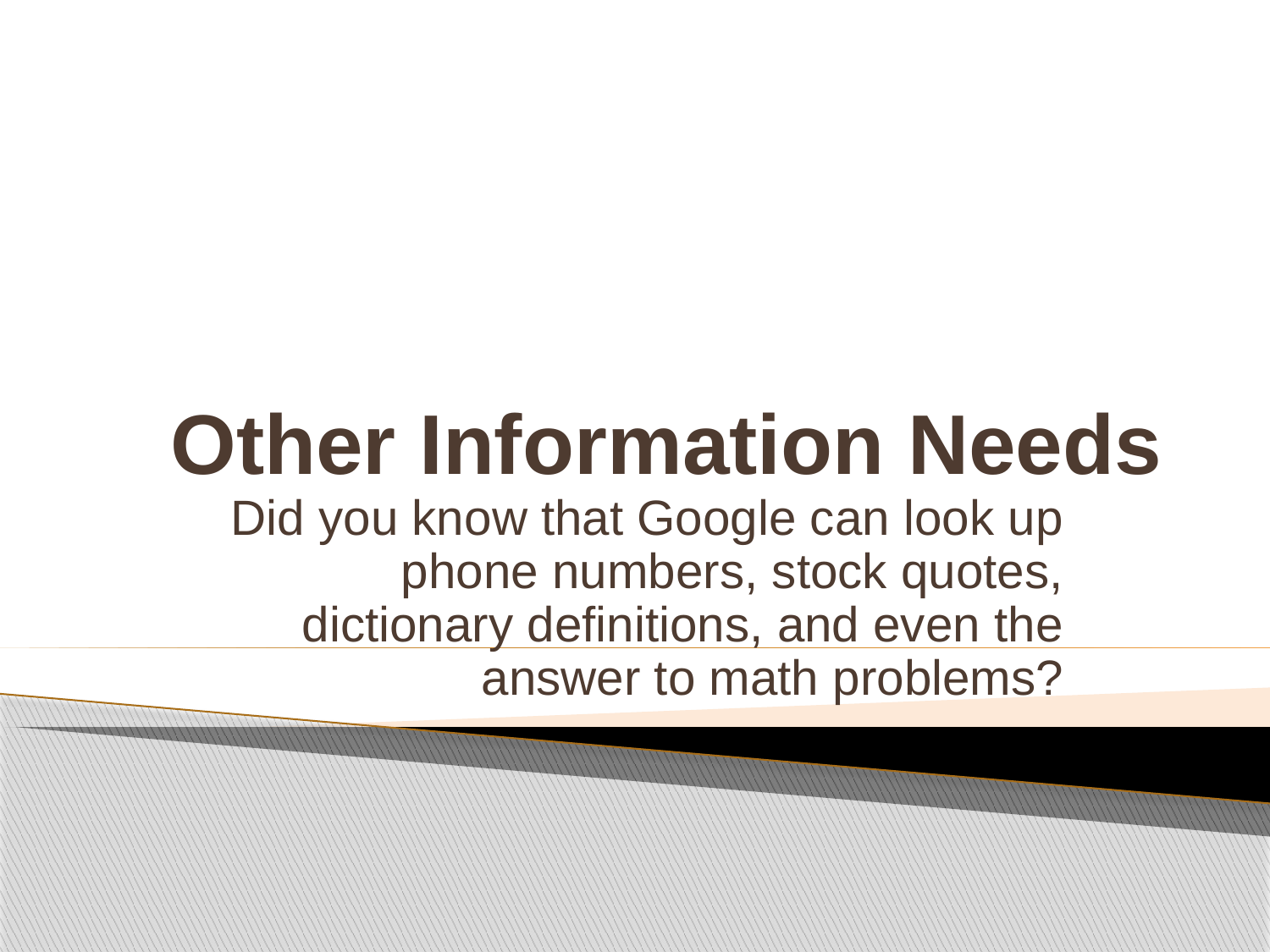

# Other Information Needs
Did you know that Google can look up phone numbers, stock quotes, dictionary definitions, and even the answer to math problems?